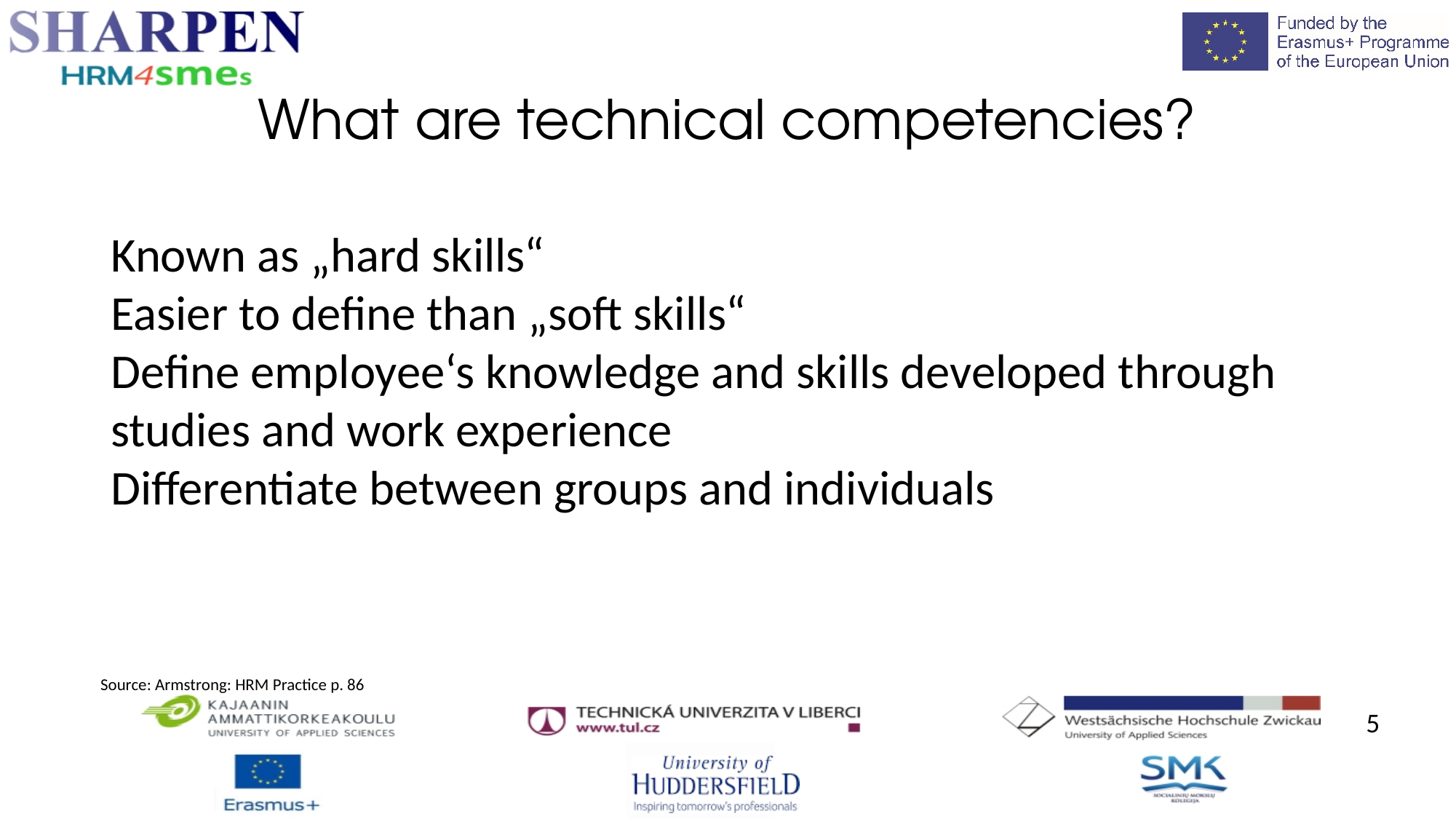

What are technical competencies?
Known as „hard skills“
Easier to define than „soft skills“
Define employee‘s knowledge and skills developed through studies and work experience
Differentiate between groups and individuals

Source: Armstrong: HRM Practice p. 86
5